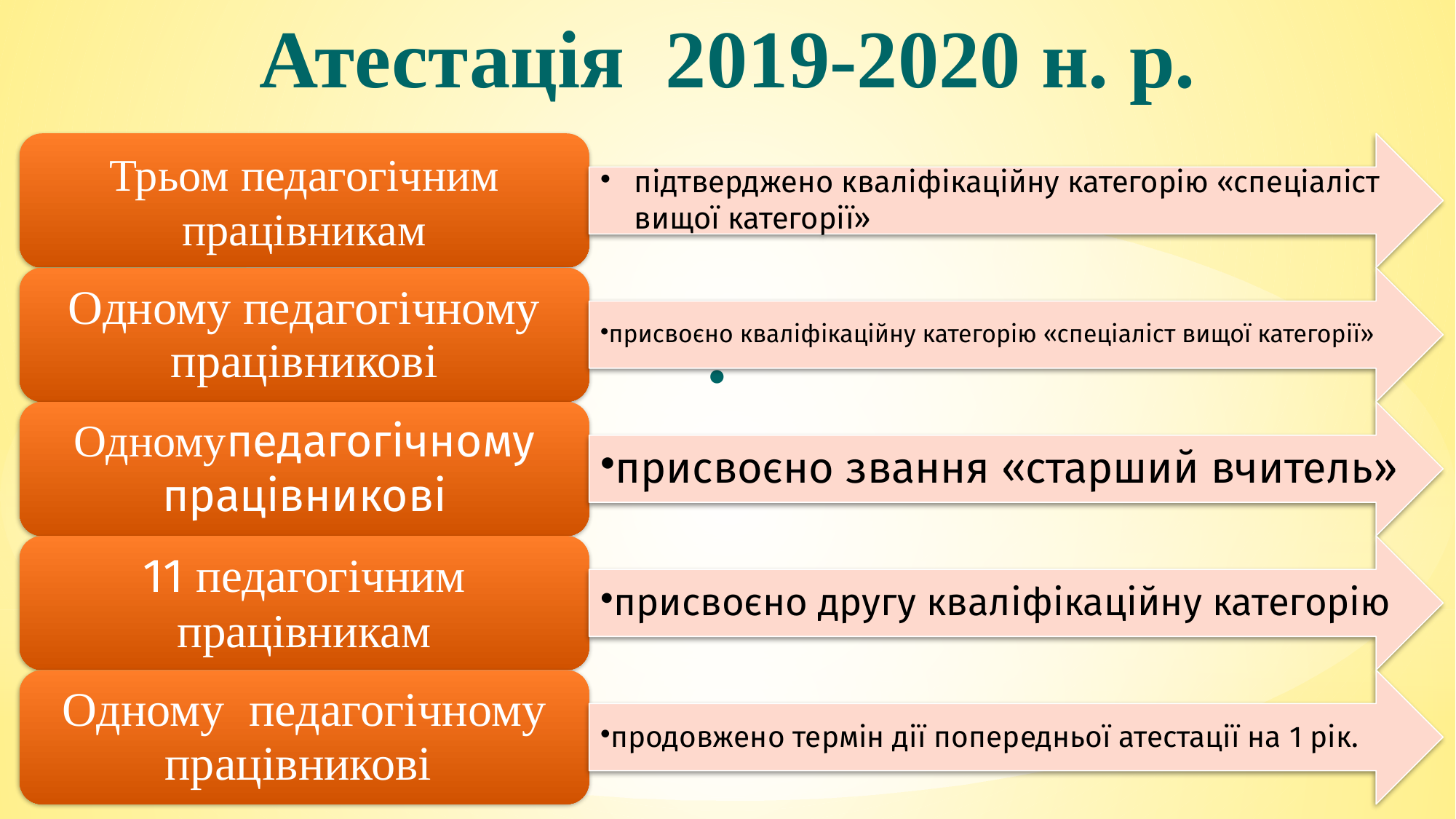

# Атестація  2019-2020 н. р. :
Трьом педагогічним працівникам
підтверджено кваліфікаційну категорію «спеціаліст вищої категорії»
Одному педагогічному працівникові
присвоєно кваліфікаційну категорію «спеціаліст вищої категорії»
11 педагогічним працівникам
присвоєно другу кваліфікаційну категорію
Одномупедагогічному працівникові
присвоєно звання «старший вчитель»
Одному  педагогічному працівникові
продовжено термін дії попередньої атестації на 1 рік.